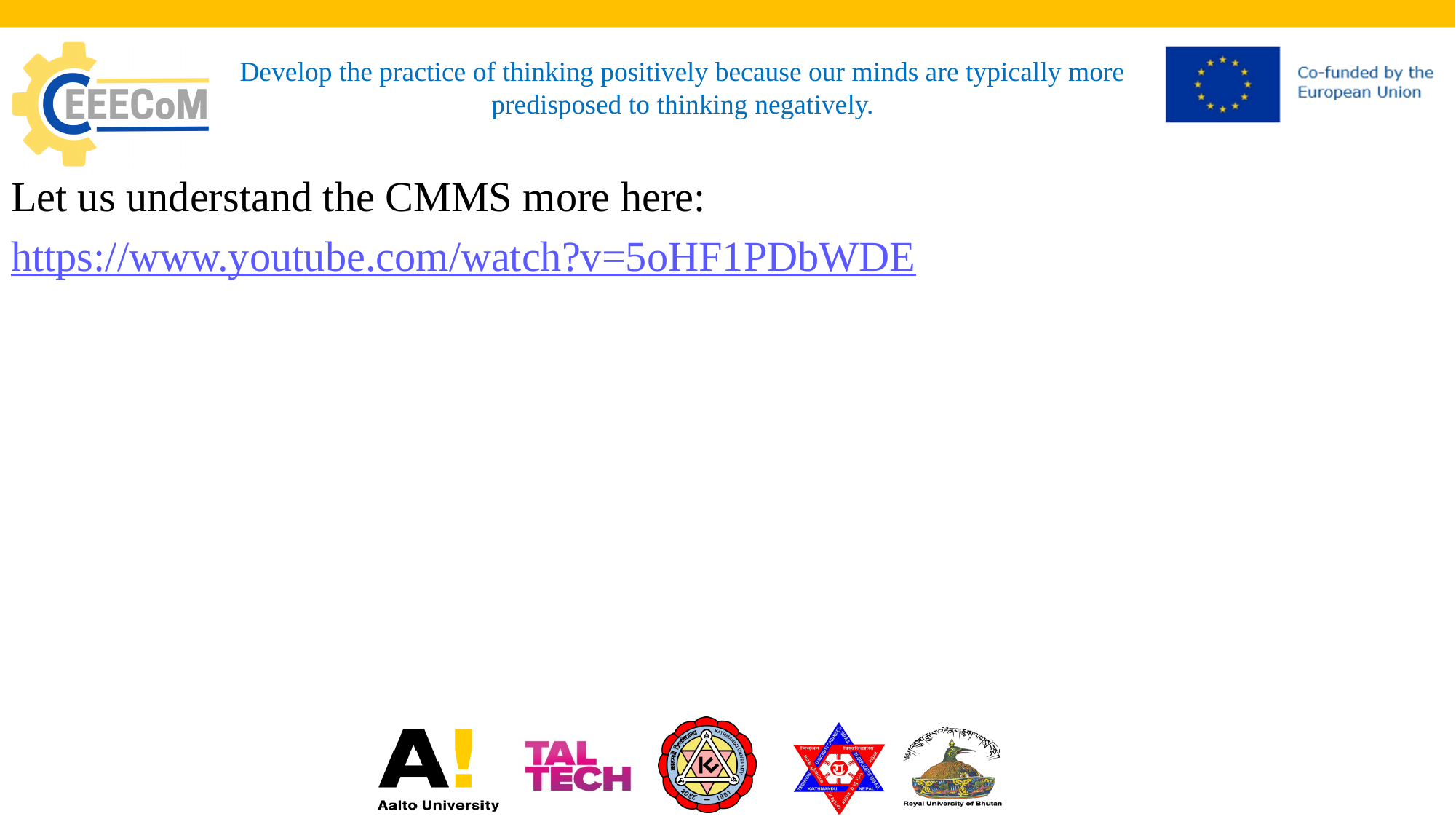

# Develop the practice of thinking positively because our minds are typically more predisposed to thinking negatively.
Let us understand the CMMS more here:
https://www.youtube.com/watch?v=5oHF1PDbWDE